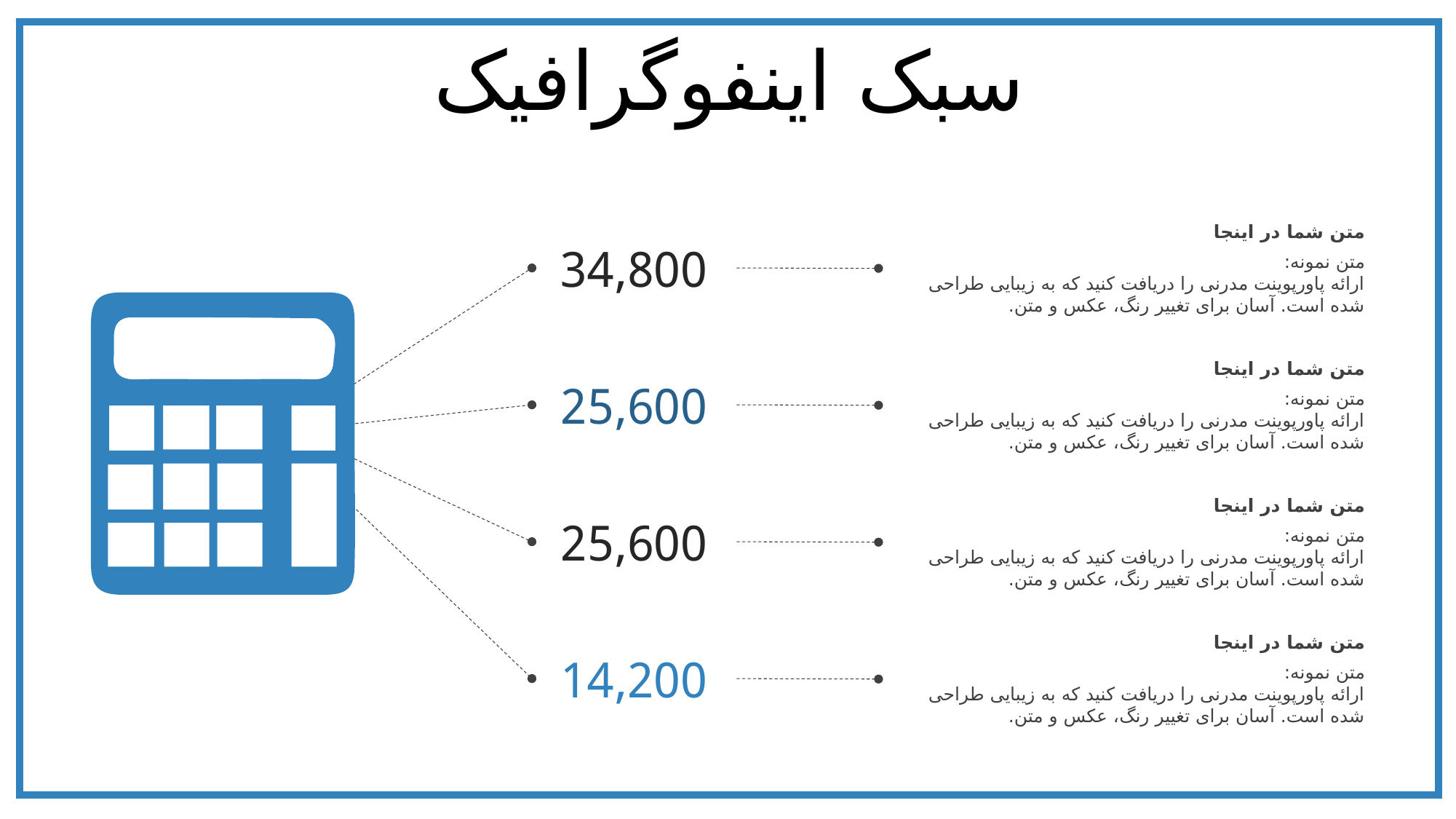

سبک اینفوگرافیک
متن شما در اینجا
متن نمونه:
ارائه پاورپوینت مدرنی را دریافت کنید که به زیبایی طراحی شده است. آسان برای تغییر رنگ، عکس و متن.
34,800

متن شما در اینجا
متن نمونه:
ارائه پاورپوینت مدرنی را دریافت کنید که به زیبایی طراحی شده است. آسان برای تغییر رنگ، عکس و متن.
25,600
متن شما در اینجا
متن نمونه:
ارائه پاورپوینت مدرنی را دریافت کنید که به زیبایی طراحی شده است. آسان برای تغییر رنگ، عکس و متن.
25,600
متن شما در اینجا
متن نمونه:
ارائه پاورپوینت مدرنی را دریافت کنید که به زیبایی طراحی شده است. آسان برای تغییر رنگ، عکس و متن.
14,200